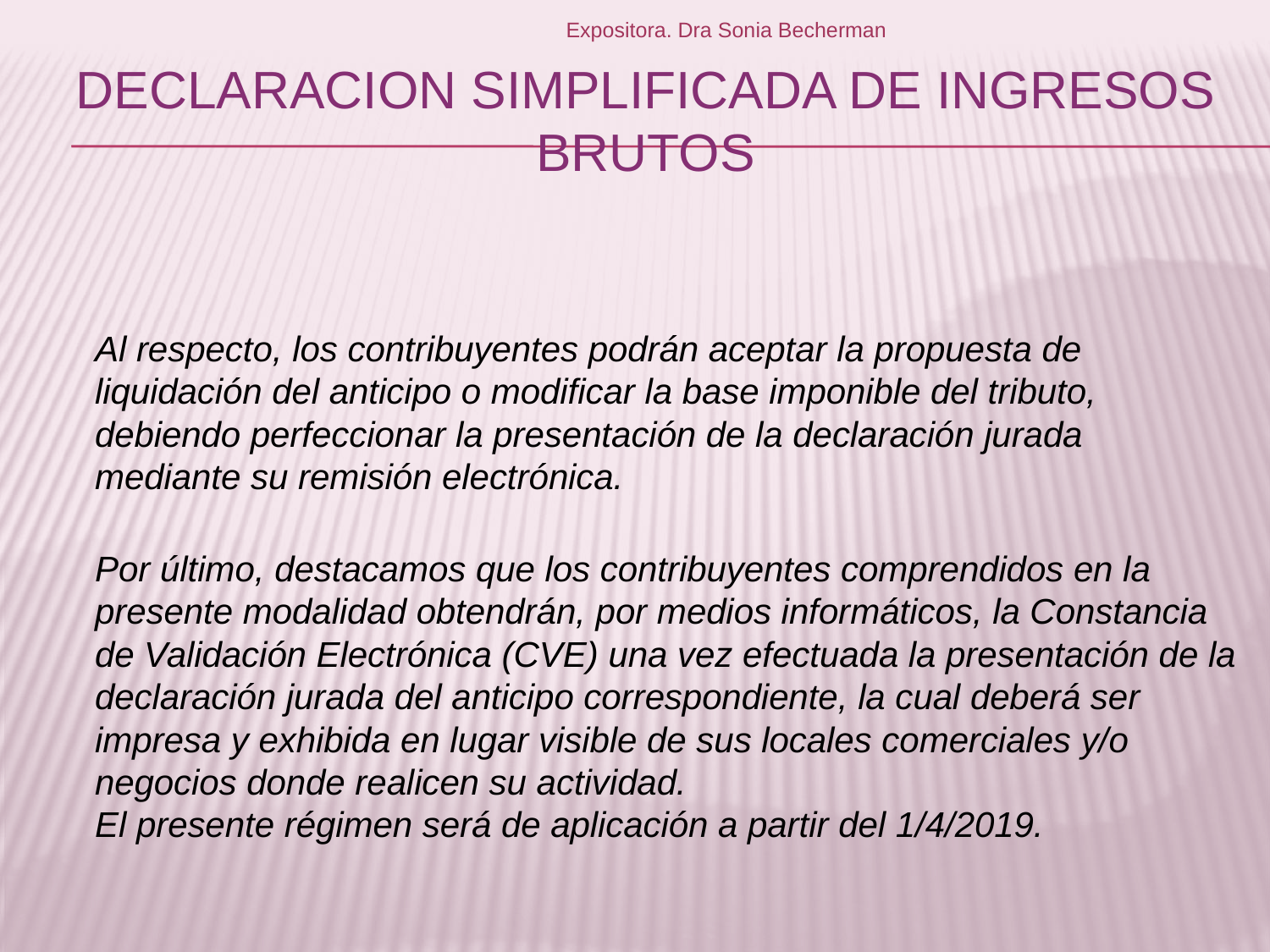

Expositora. Dra Sonia Becherman
# DECLARACION SImPLIFICADA DE INGRESOS BRUTOS

 
 
Al respecto, los contribuyentes podrán aceptar la propuesta de liquidación del anticipo o modificar la base imponible del tributo, debiendo perfeccionar la presentación de la declaración jurada mediante su remisión electrónica.
Por último, destacamos que los contribuyentes comprendidos en la presente modalidad obtendrán, por medios informáticos, la Constancia de Validación Electrónica (CVE) una vez efectuada la presentación de la declaración jurada del anticipo correspondiente, la cual deberá ser impresa y exhibida en lugar visible de sus locales comerciales y/o negocios donde realicen su actividad. 
El presente régimen será de aplicación a partir del 1/4/2019.